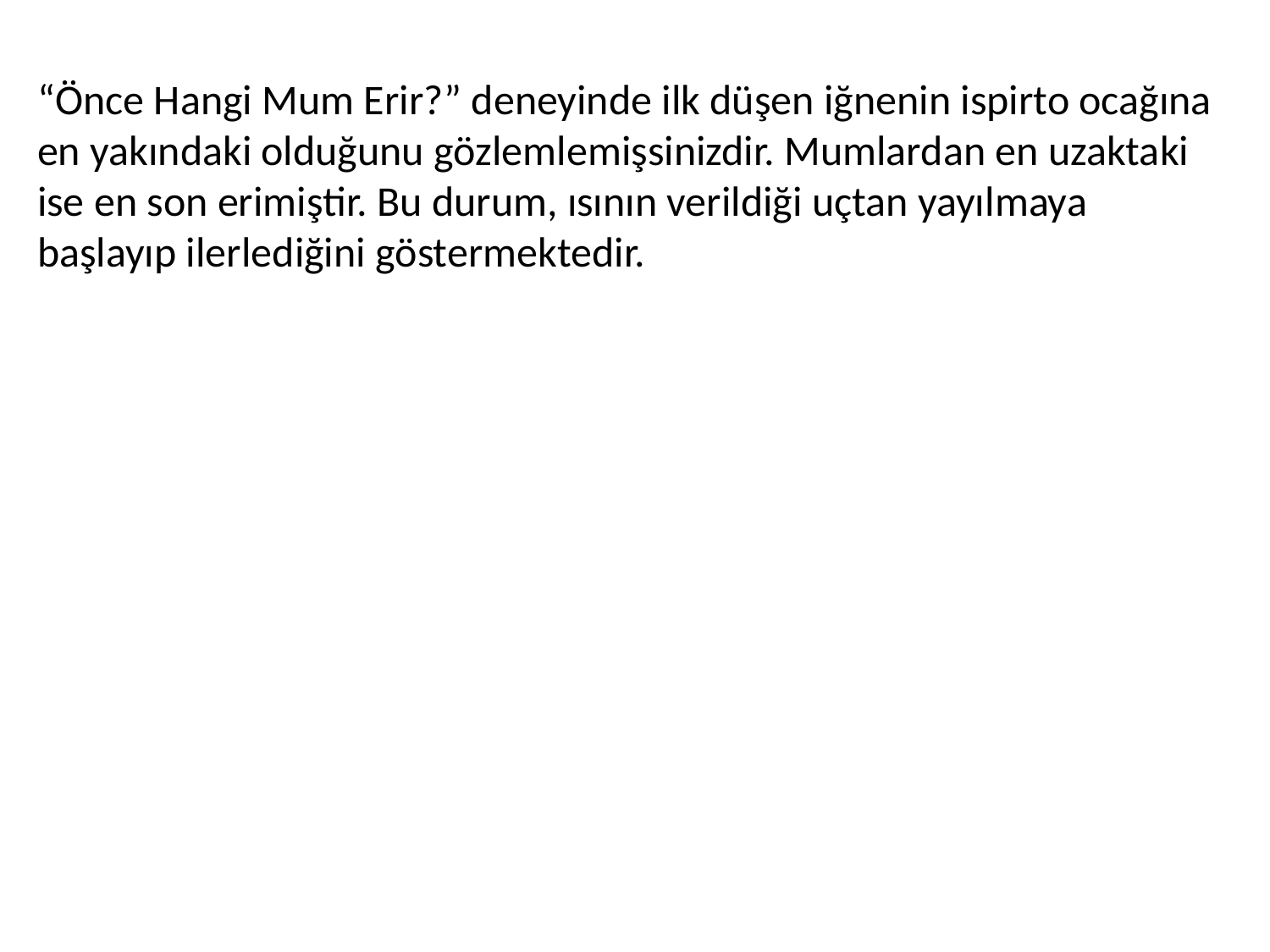

“Önce Hangi Mum Erir?” deneyinde ilk düşen iğnenin ispirto ocağına en yakındaki olduğunu gözlemlemişsinizdir. Mumlardan en uzaktaki ise en son erimiştir. Bu durum, ısının verildiği uçtan yayılmaya
başlayıp ilerlediğini göstermektedir.